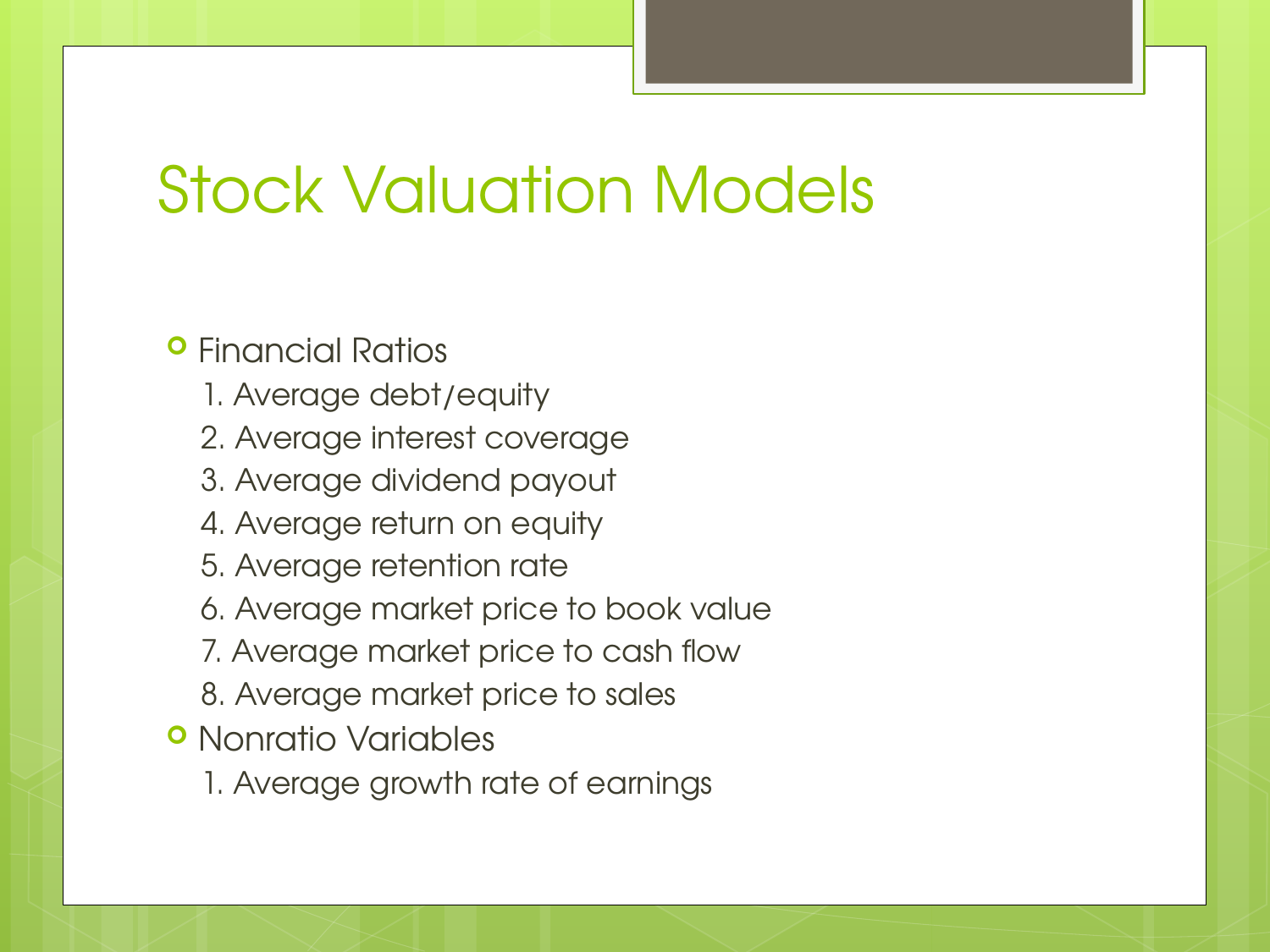

# Stock Valuation Models
Financial Ratios
1. Average debt/equity
2. Average interest coverage
3. Average dividend payout
4. Average return on equity
5. Average retention rate
6. Average market price to book value
7. Average market price to cash flow
8. Average market price to sales
Nonratio Variables
1. Average growth rate of earnings